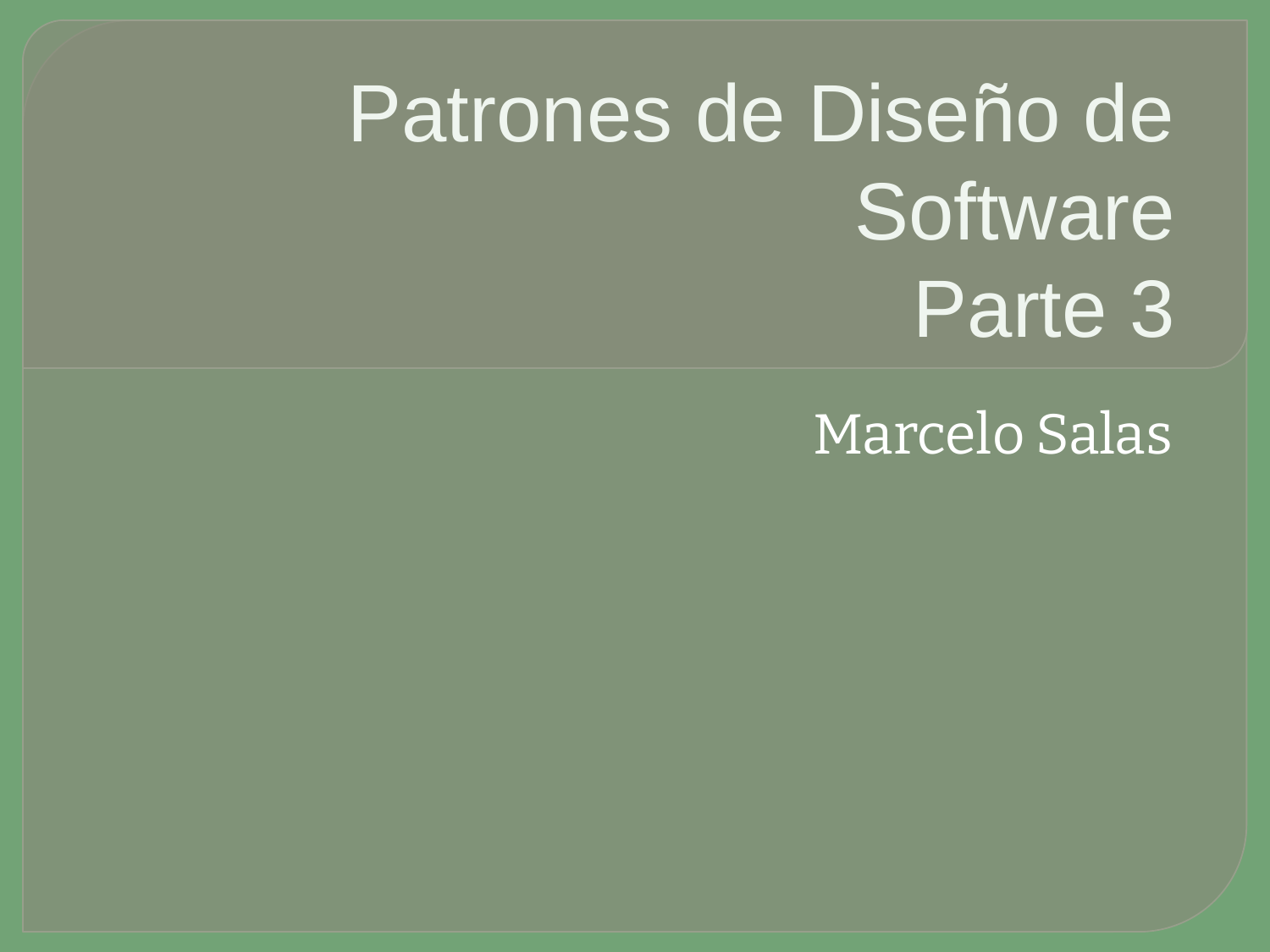

# Patrones de Diseño de Software Parte 3
Marcelo Salas